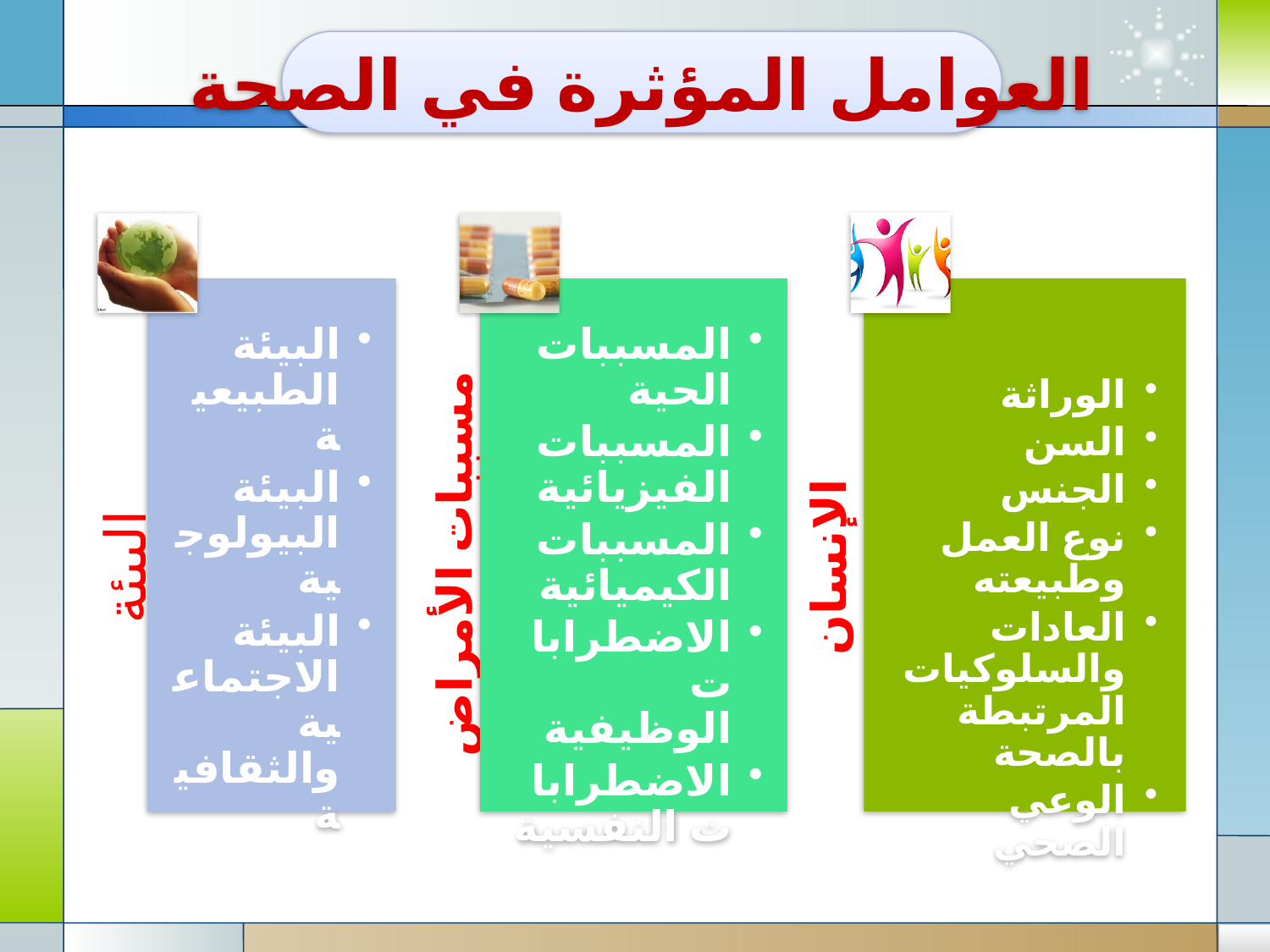

#
العوامل المؤثرة في الصحة
البيئة
البيئة الطبيعية
البيئة البيولوجية
البيئة الاجتماعية والثقافية
مسببات الأمراض
المسببات الحية
المسببات الفيزيائية
المسببات الكيميائية
الاضطرابات الوظيفية
الاضطرابات النفسية
الإنسان

الوراثة
السن
الجنس
نوع العمل وطبيعته
العادات والسلوكيات المرتبطة بالصحة
الوعي الصحي